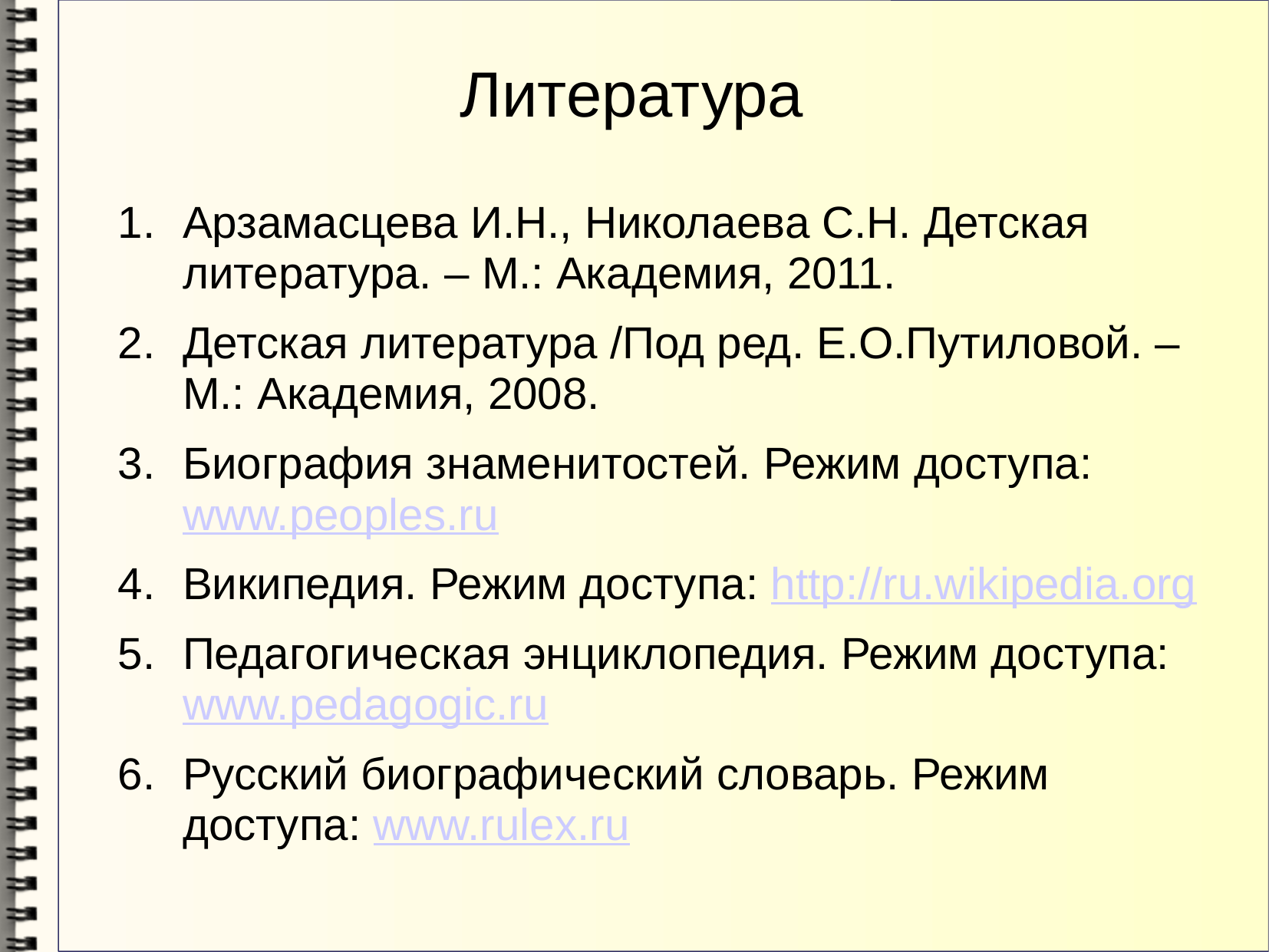

# Литература
Арзамасцева И.Н., Николаева С.Н. Детская литература. – М.: Академия, 2011.
Детская литература /Под ред. Е.О.Путиловой. – М.: Академия, 2008.
Биография знаменитостей. Режим доступа: www.peoples.ru
Википедия. Режим доступа: http://ru.wikipedia.org
Педагогическая энциклопедия. Режим доступа: www.pedagogic.ru
Русский биографический словарь. Режим доступа: www.rulex.ru